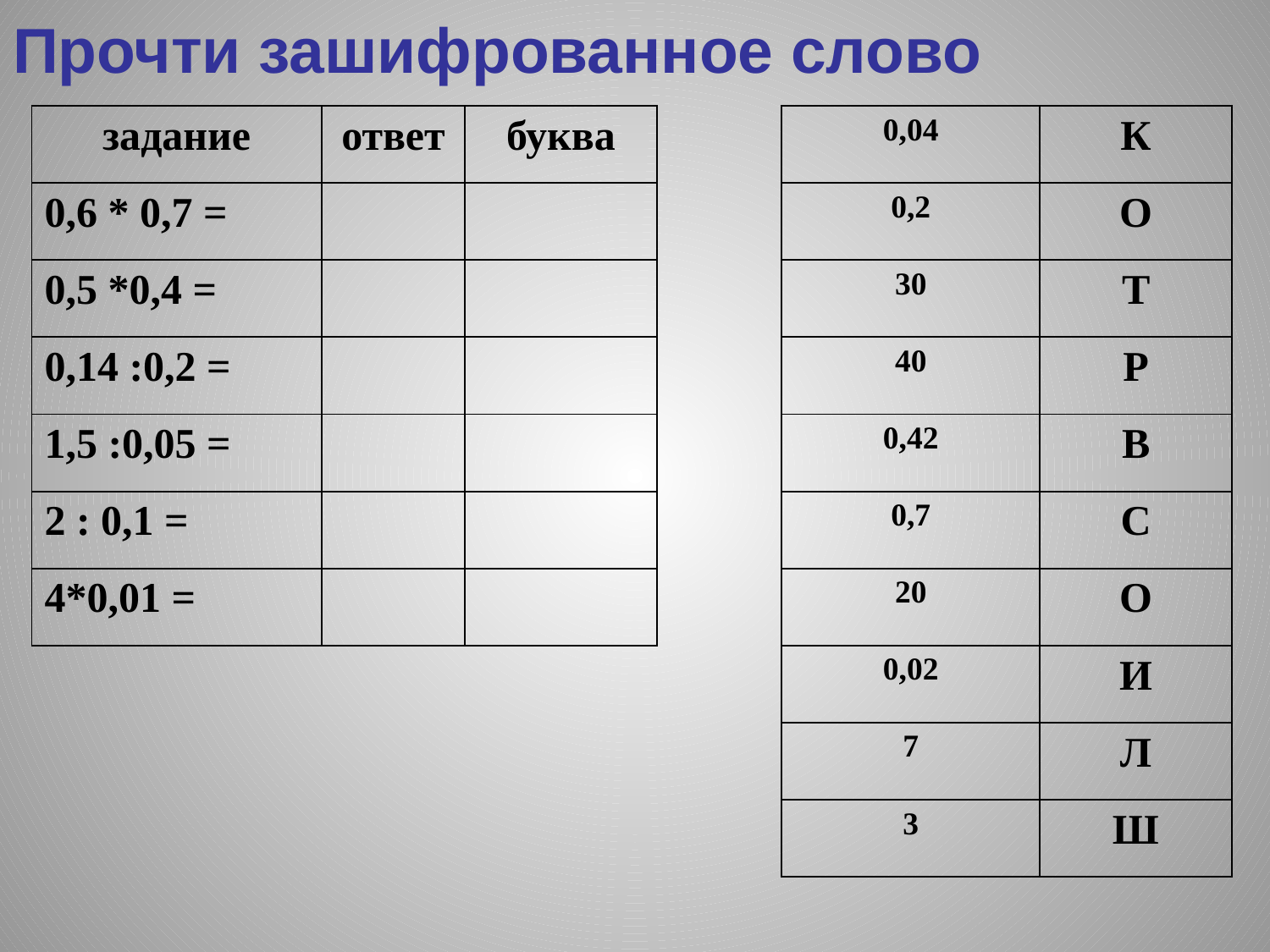

# Прочти зашифрованное слово
| задание | ответ | буква |  | 0,04 | К |
| --- | --- | --- | --- | --- | --- |
| 0,6 \* 0,7 = |  |  |  | 0,2 | О |
| 0,5 \*0,4 = |  |  |  | 30 | Т |
| 0,14 :0,2 = |  |  |  | 40 | Р |
| 1,5 :0,05 = |  |  |  | 0,42 | В |
| 2 : 0,1 = |  |  |  | 0,7 | С |
| 4\*0,01 = |  |  |  | 20 | О |
|  |  |  |  | 0,02 | И |
|  |  |  |  | 7 | Л |
|  |  |  |  | 3 | Ш |